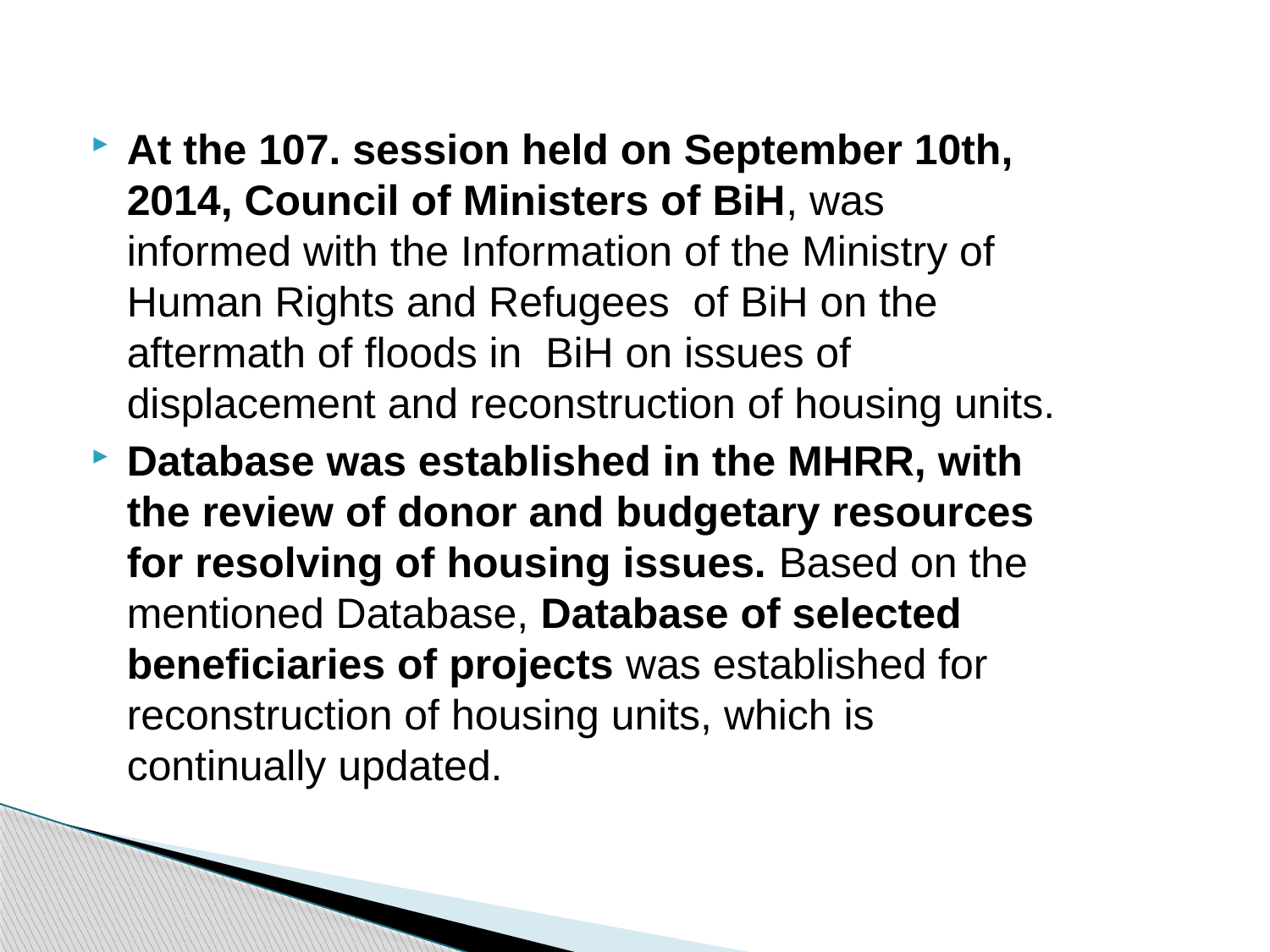

At the 107. session held on September 10th, 2014, Council of Ministers of BiH, was informed with the Information of the Ministry of Human Rights and Refugees  of BiH on the aftermath of floods in  BiH on issues of displacement and reconstruction of housing units.
Database was established in the MHRR, with the review of donor and budgetary resources  for resolving of housing issues. Based on the mentioned Database, Database of selected beneficiaries of projects was established for reconstruction of housing units, which is continually updated.